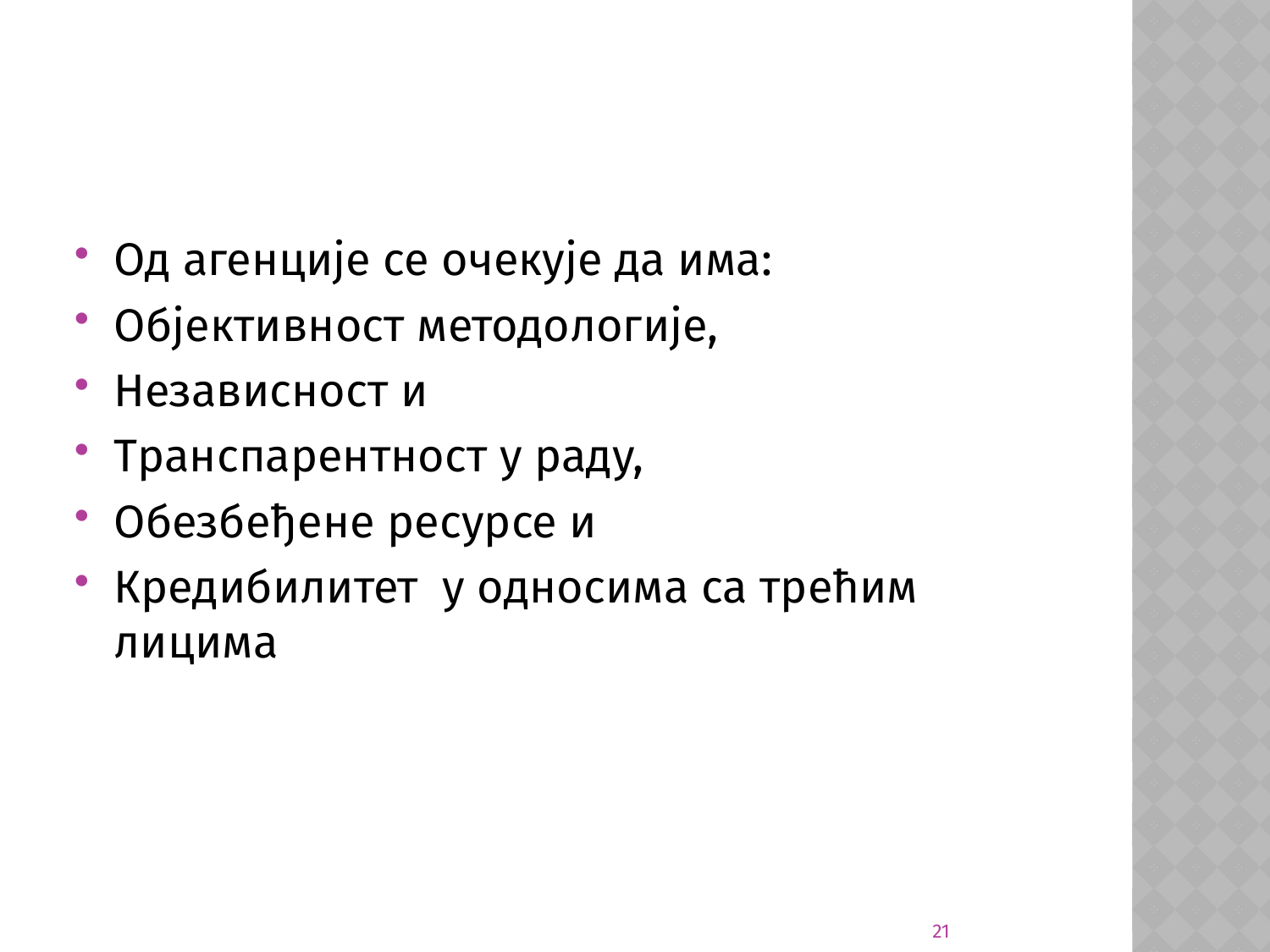

#
Од агенције се очекује да има:
Објективност методологије,
Независност и
Транспарентност у раду,
Обезбеђене ресурсе и
Кредибилитет  у односима са трећим лицима
21